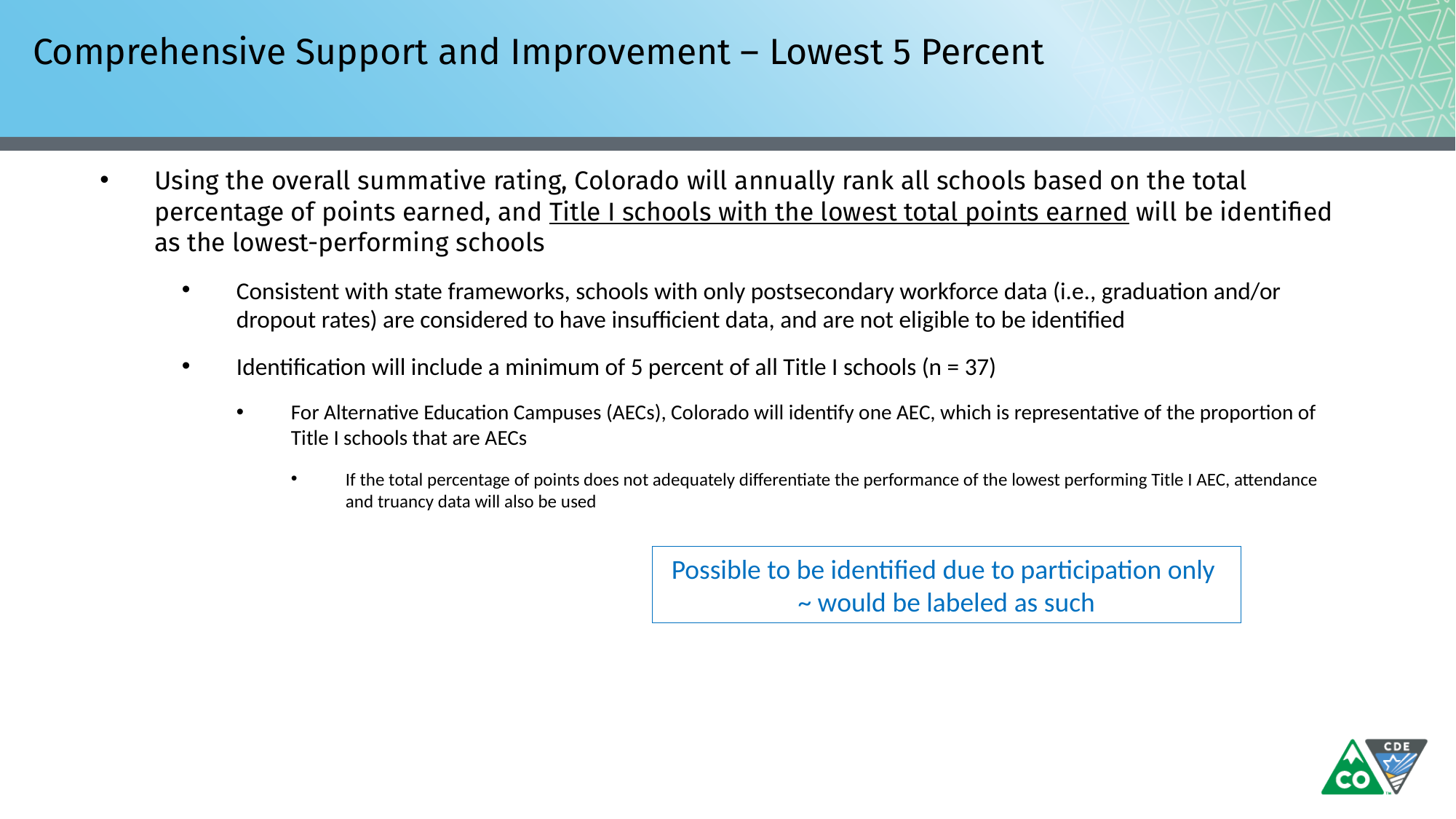

# Comprehensive Support and Improvement – Lowest 5 Percent
Using the overall summative rating, Colorado will annually rank all schools based on the total percentage of points earned, and Title I schools with the lowest total points earned will be identified as the lowest-performing schools
Consistent with state frameworks, schools with only postsecondary workforce data (i.e., graduation and/or dropout rates) are considered to have insufficient data, and are not eligible to be identified
Identification will include a minimum of 5 percent of all Title I schools (n = 37)
For Alternative Education Campuses (AECs), Colorado will identify one AEC, which is representative of the proportion of Title I schools that are AECs
If the total percentage of points does not adequately differentiate the performance of the lowest performing Title I AEC, attendance and truancy data will also be used
Possible to be identified due to participation only
~ would be labeled as such